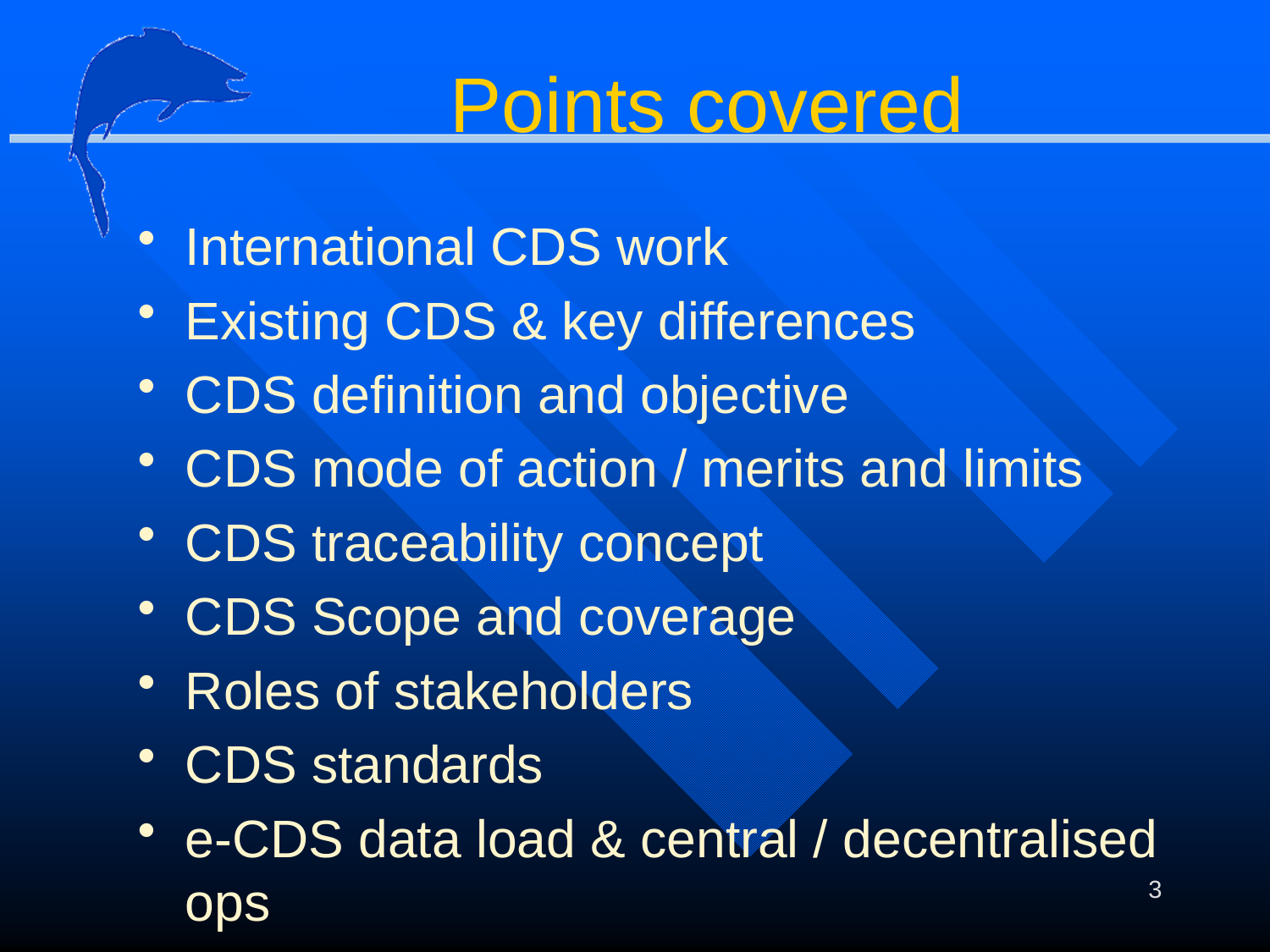

# Points covered
International CDS work
Existing CDS & key differences
CDS definition and objective
CDS mode of action / merits and limits
CDS traceability concept
CDS Scope and coverage
Roles of stakeholders
CDS standards
e-CDS data load & central / decentralised ops

3